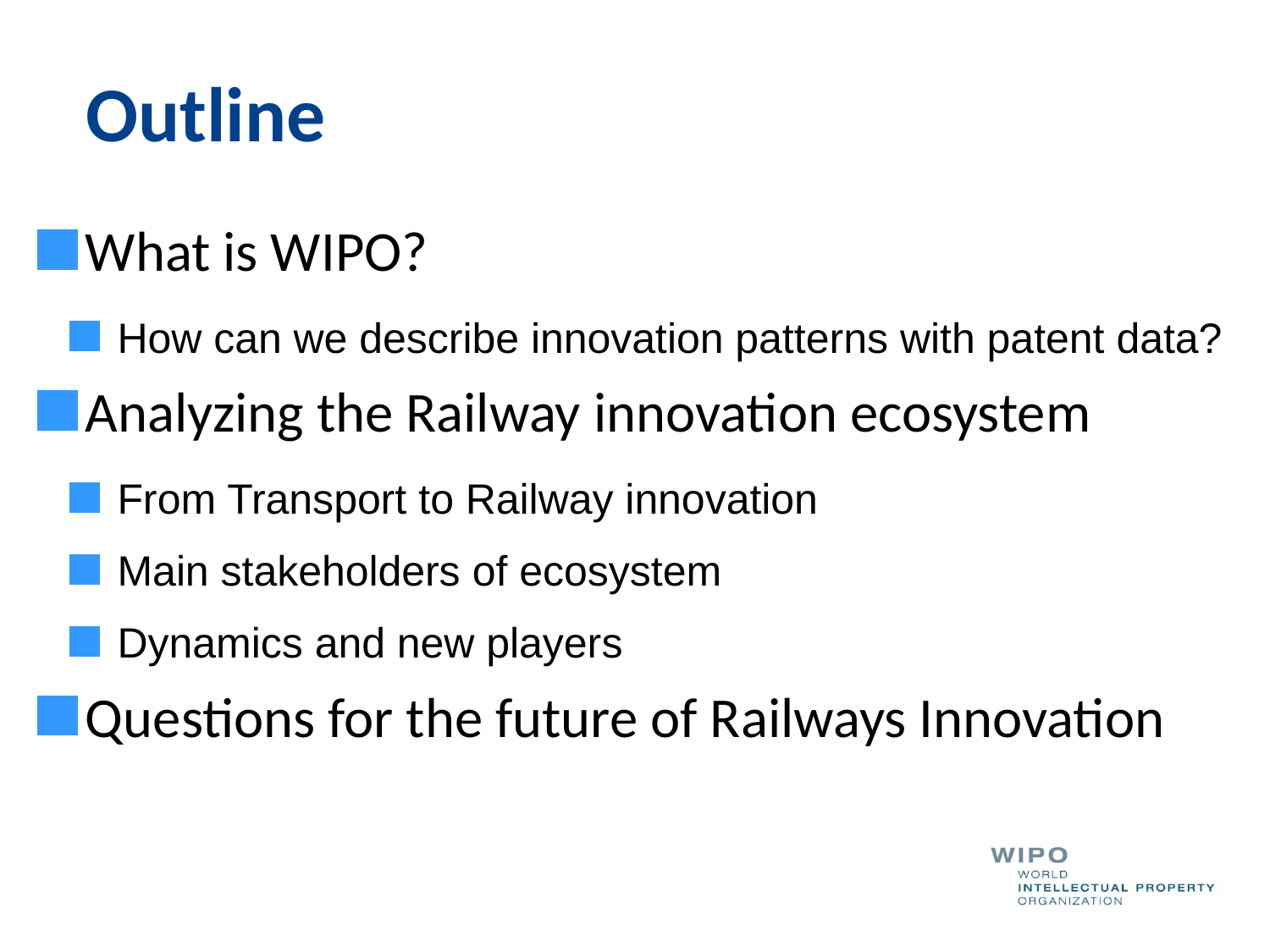

# Outline
What is WIPO?
How can we describe innovation patterns with patent data?
Analyzing the Railway innovation ecosystem
From Transport to Railway innovation
Main stakeholders of ecosystem
Dynamics and new players
Questions for the future of Railways Innovation